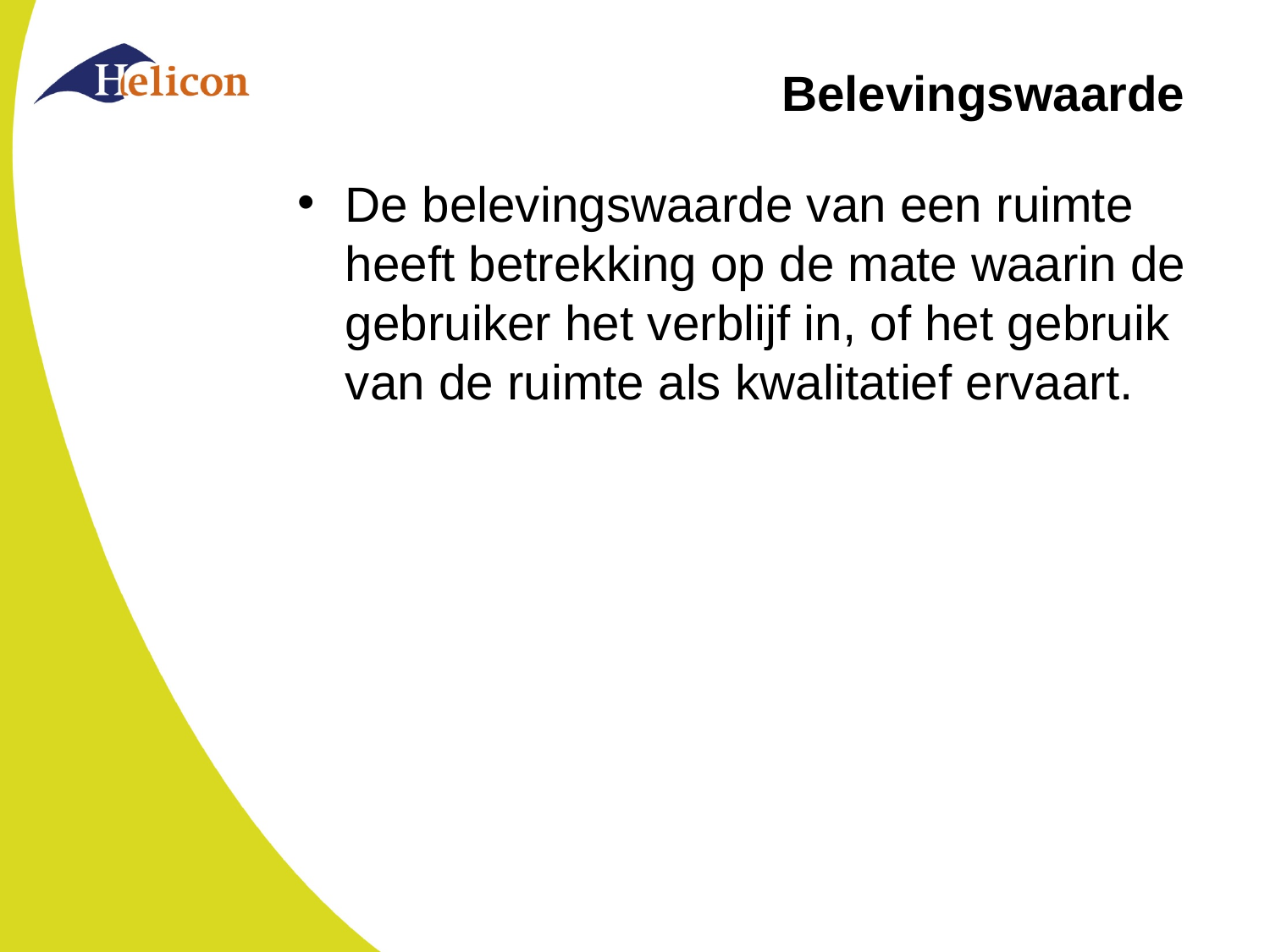

# Belevingswaarde
De belevingswaarde van een ruimte heeft betrekking op de mate waarin de gebruiker het verblijf in, of het gebruik van de ruimte als kwalitatief ervaart.